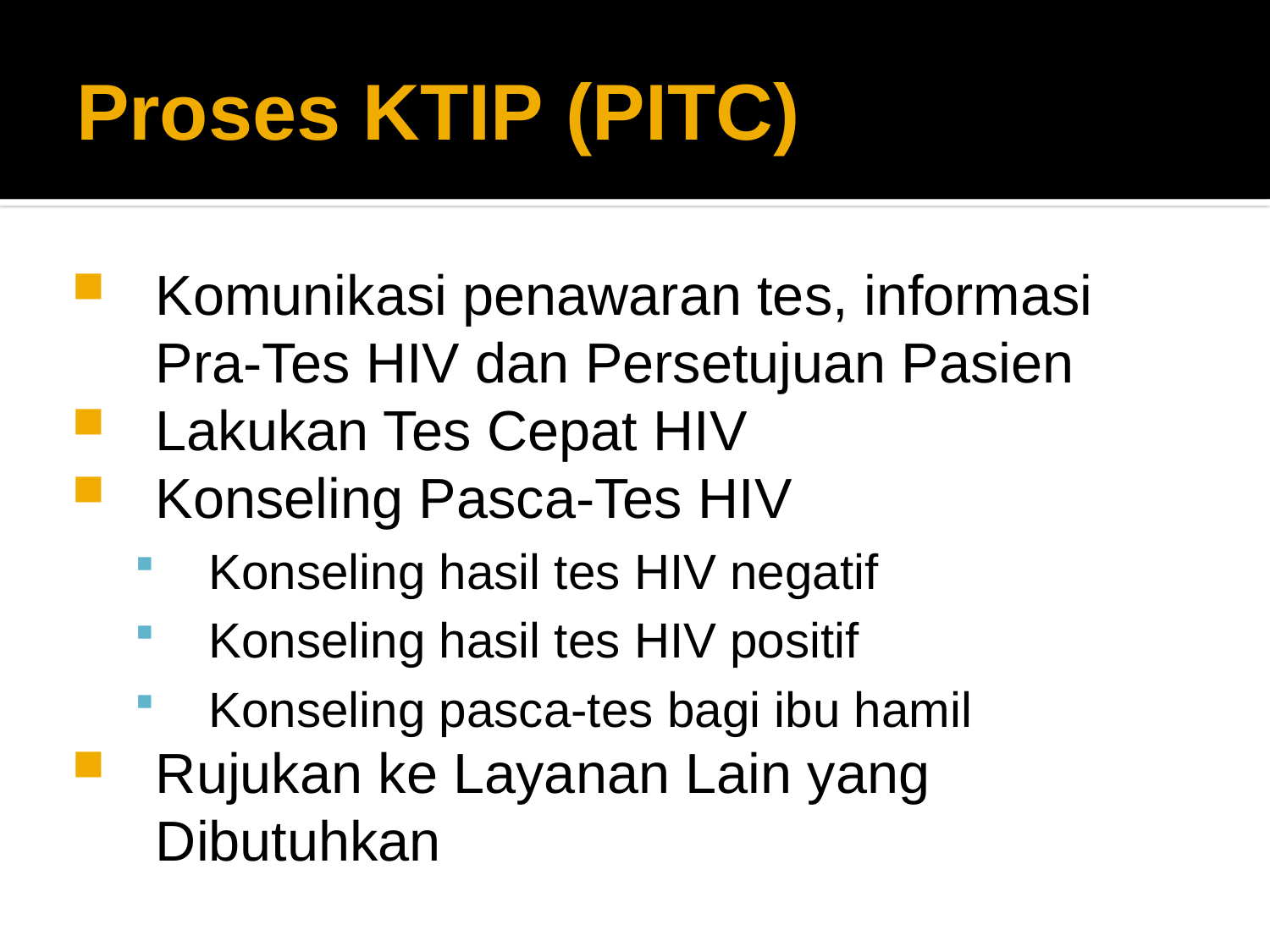

# Proses KTIP (PITC)
Komunikasi penawaran tes, informasi Pra-Tes HIV dan Persetujuan Pasien
Lakukan Tes Cepat HIV
Konseling Pasca-Tes HIV
Konseling hasil tes HIV negatif
Konseling hasil tes HIV positif
Konseling pasca-tes bagi ibu hamil
Rujukan ke Layanan Lain yang Dibutuhkan